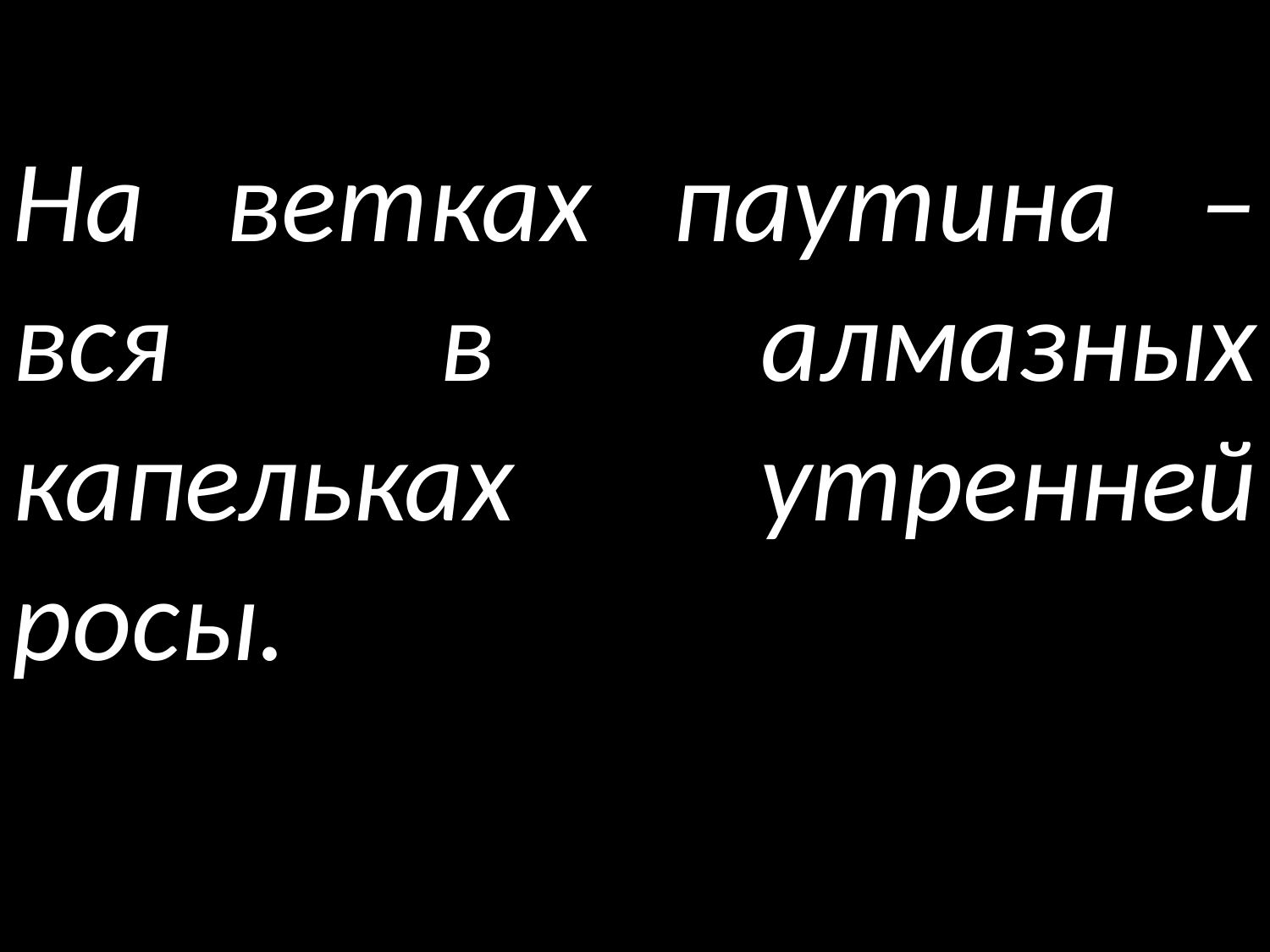

На ветках паутина – вся в алмазных капельках утренней росы.